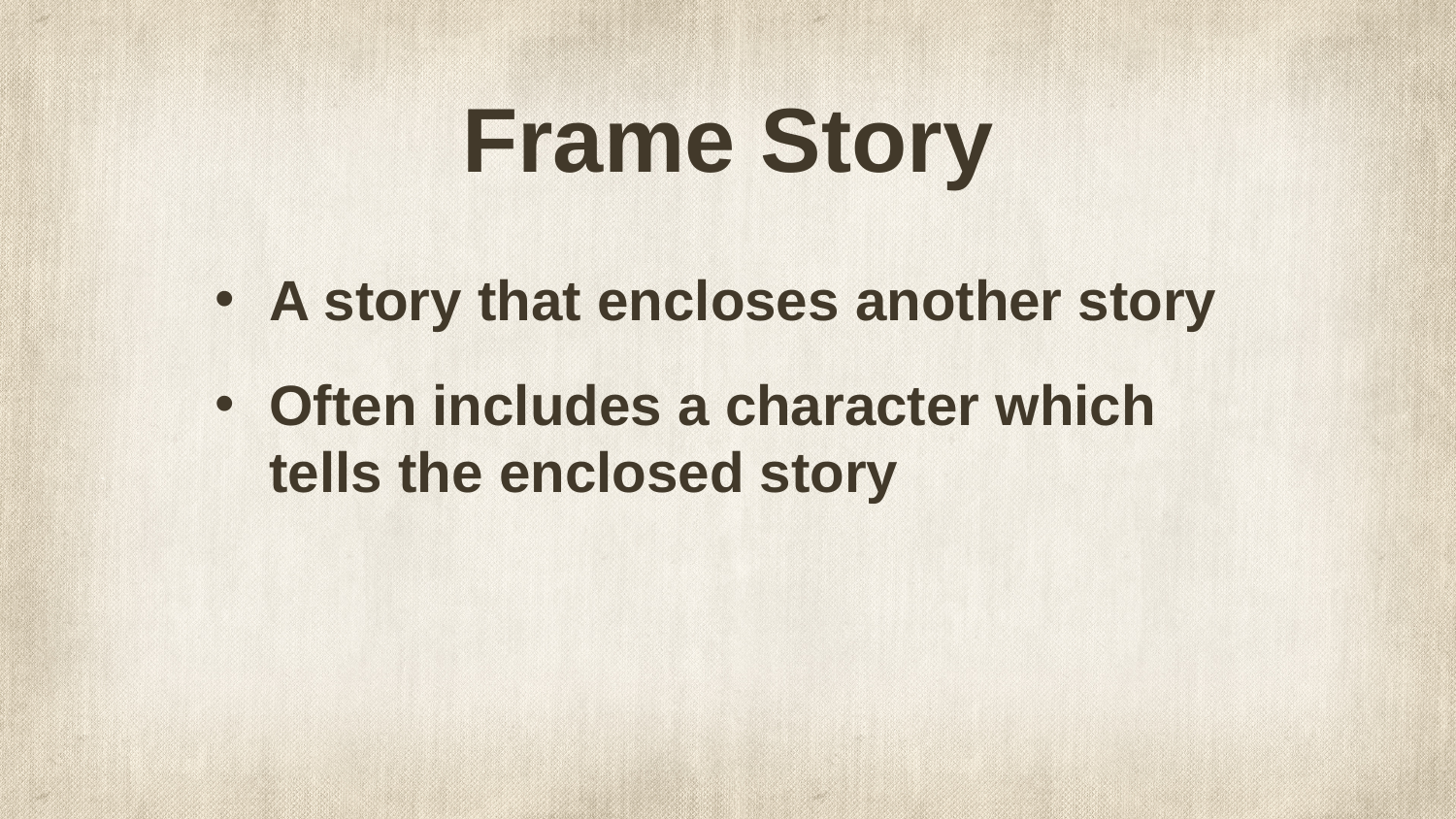

# Frame Story
A story that encloses another story
Often includes a character which tells the enclosed story